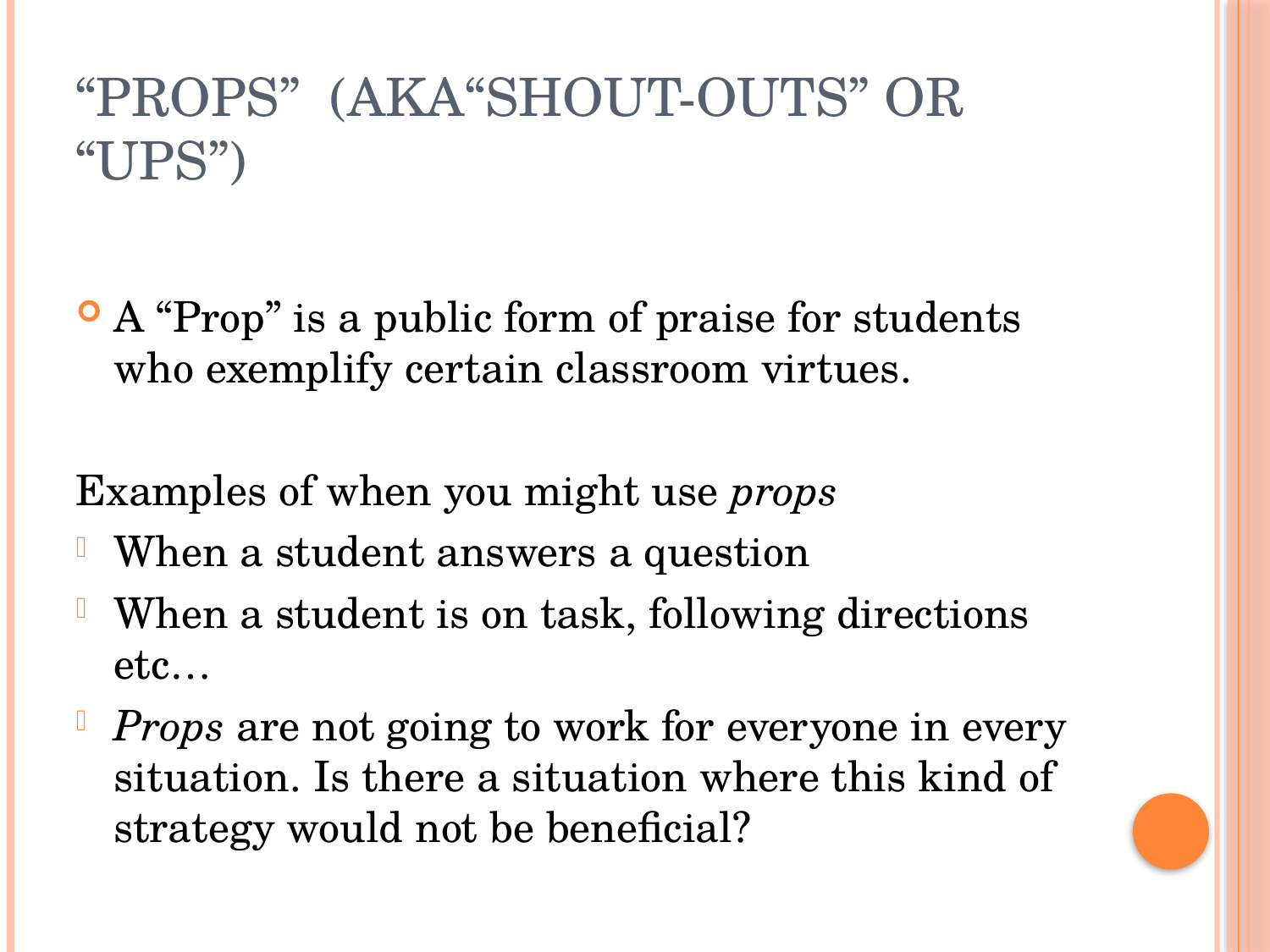

# “Props”  (AKA“Shout-outs” or “Ups”)

A “Prop” is a public form of praise for students who exemplify certain classroom virtues.

Examples of when you might use props
When a student answers a question
When a student is on task, following directions etc…
Props are not going to work for everyone in every situation. Is there a situation where this kind of strategy would not be beneficial?